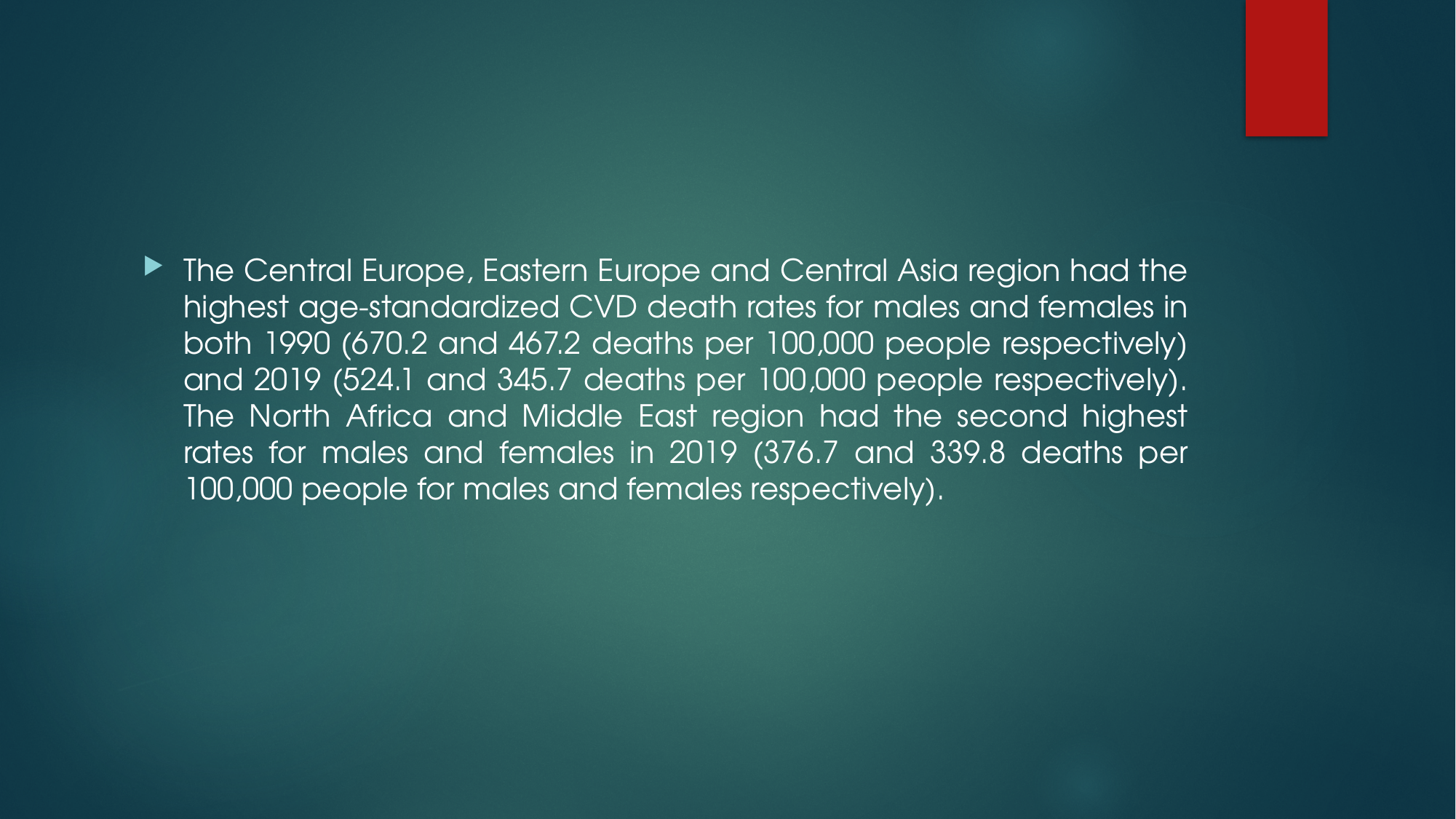

The Central Europe, Eastern Europe and Central Asia region had the highest age-standardized CVD death rates for males and females in both 1990 (670.2 and 467.2 deaths per 100,000 people respectively) and 2019 (524.1 and 345.7 deaths per 100,000 people respectively). The North Africa and Middle East region had the second highest rates for males and females in 2019 (376.7 and 339.8 deaths per 100,000 people for males and females respectively).